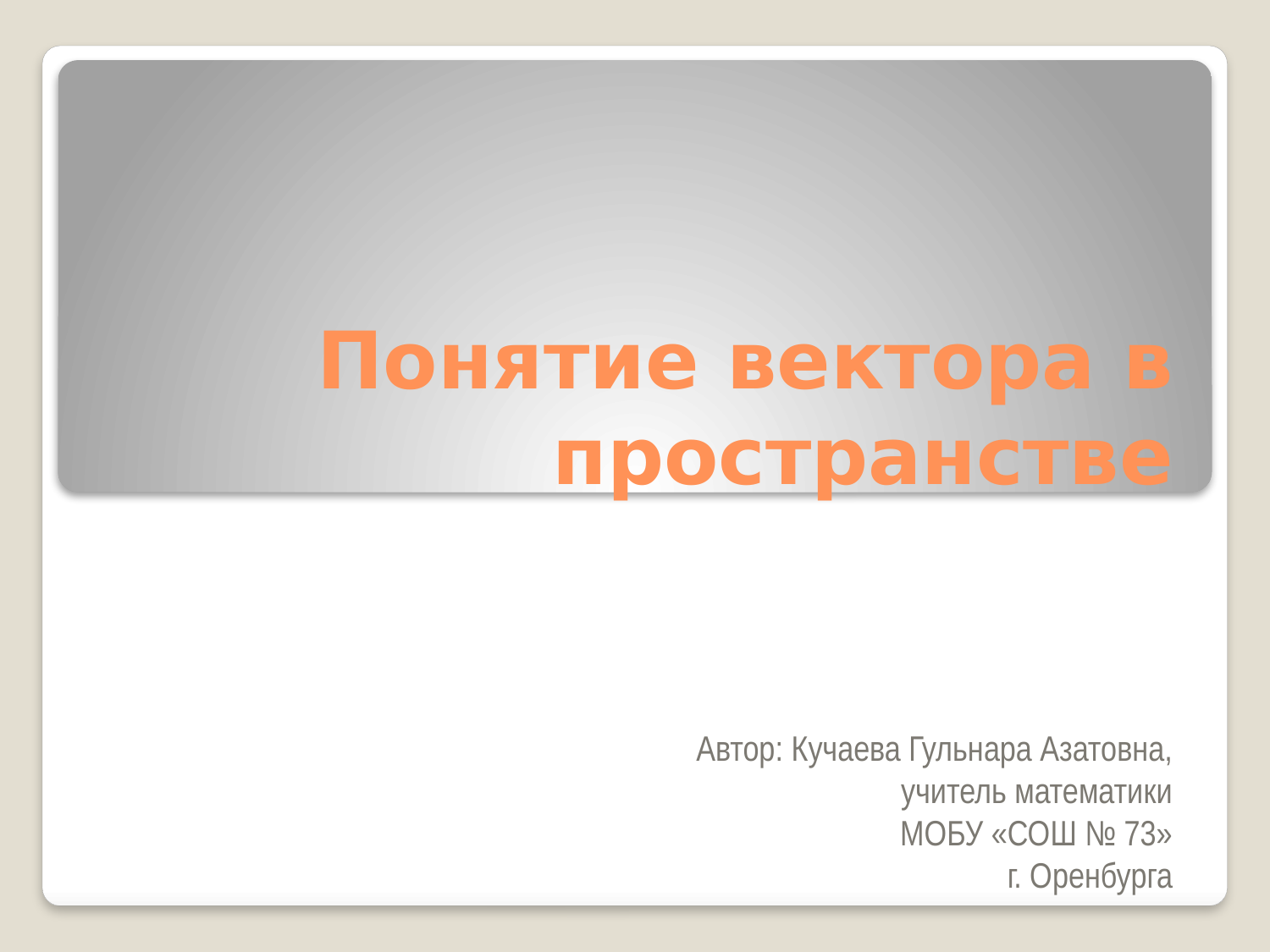

# Понятие вектора в пространстве
Автор: Кучаева Гульнара Азатовна, учитель математики
МОБУ «СОШ № 73»
 г. Оренбурга